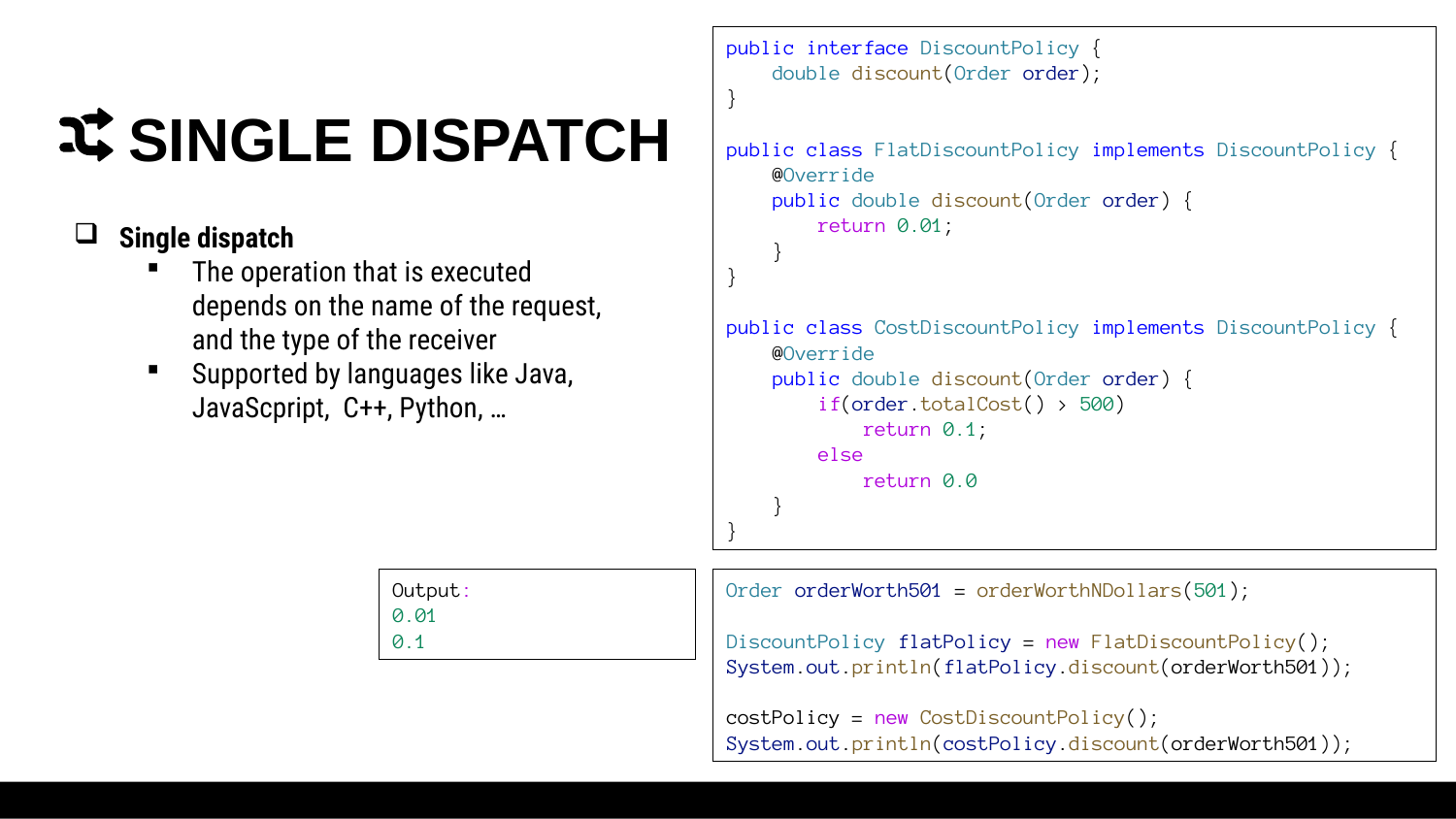

public interface DiscountPolicy {
    double discount(Order order);
}
public class FlatDiscountPolicy implements DiscountPolicy {
    @Override
    public double discount(Order order) {
        return 0.01;
    }
}
public class CostDiscountPolicy implements DiscountPolicy {
    @Override
    public double discount(Order order) {
        if(order.totalCost() > 500)
            return 0.1;
        else
            return 0.0
    }
}
# SINGLE DISPATCH

Single dispatch
The operation that is executed depends on the name of the request, and the type of the receiver
Supported by languages like Java, JavaScpript,  C++, Python, …

Output:
0.01
0.1
Order orderWorth501 = orderWorthNDollars(501);
DiscountPolicy flatPolicy = new FlatDiscountPolicy();
System.out.println(flatPolicy.discount(orderWorth501));
costPolicy = new CostDiscountPolicy();
System.out.println(costPolicy.discount(orderWorth501));